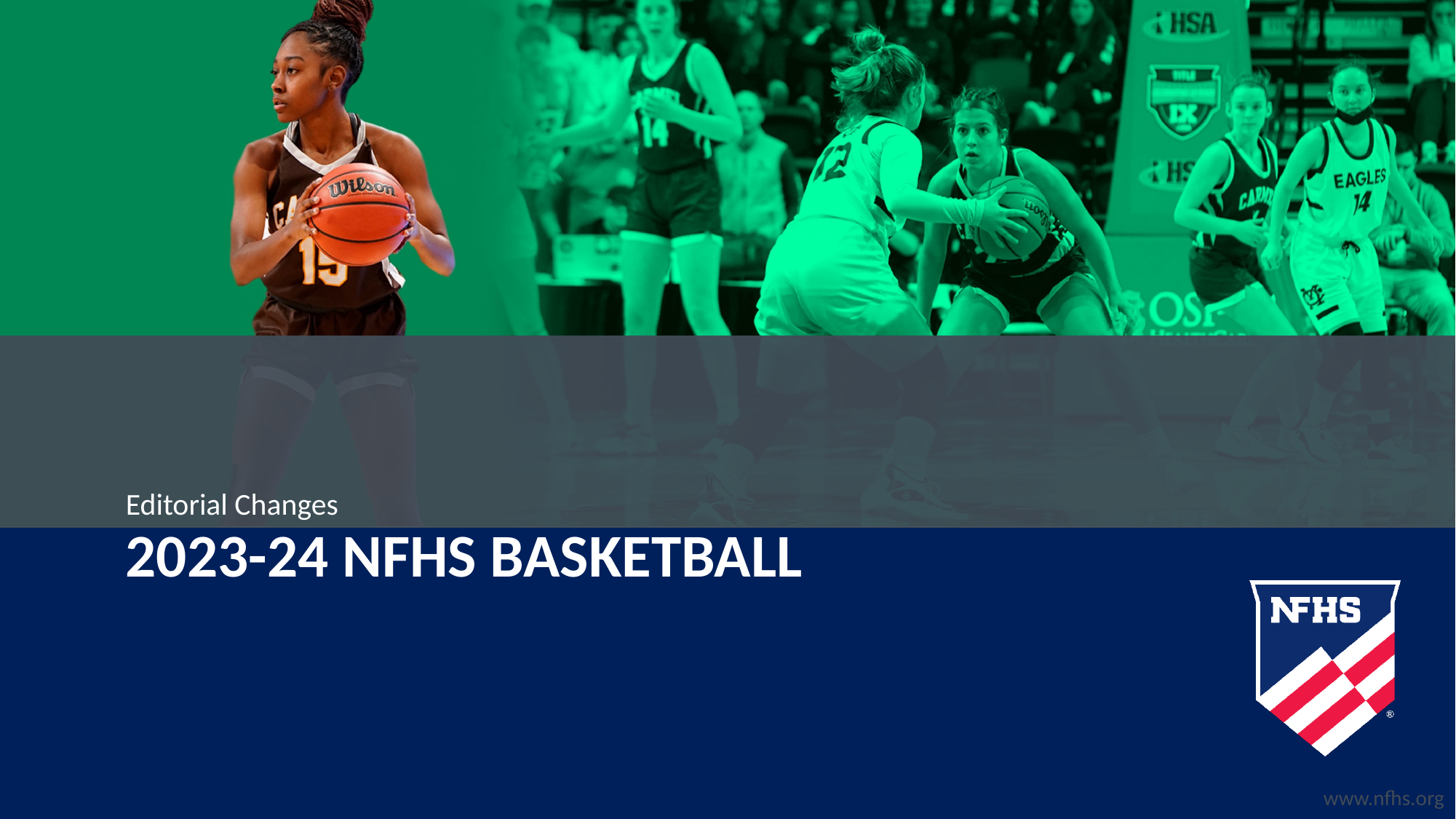

Editorial Changes
# 2023-24 NFHS Basketball
www.nfhs.org